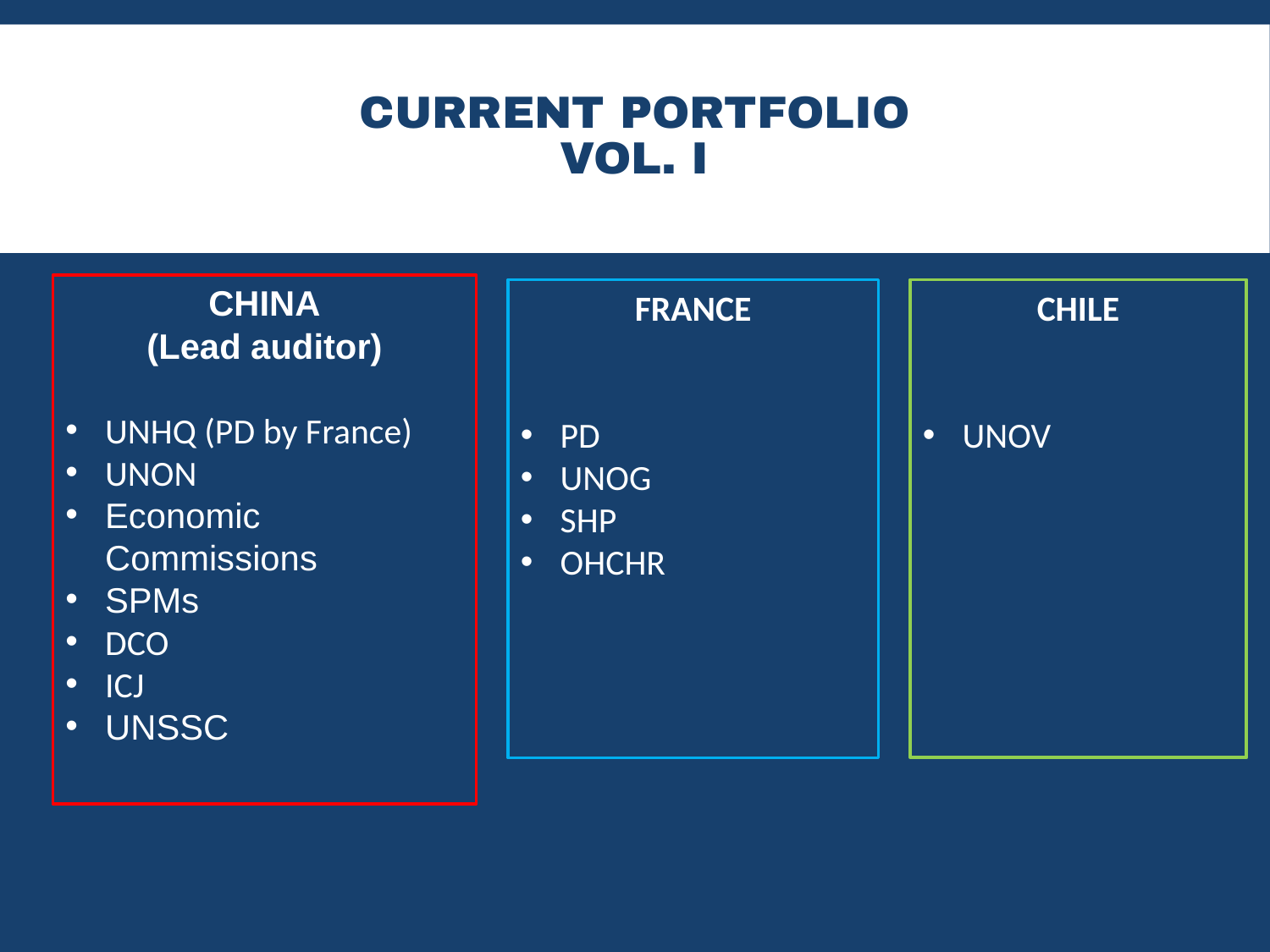

# Current portfolio vol. i
CHINA
(Lead auditor)

UNHQ (PD by France)
UNON
Economic Commissions
SPMs
DCO
ICJ
UNSSC

FRANCE

PD
UNOG
SHP
OHCHR

CHILE

UNOV